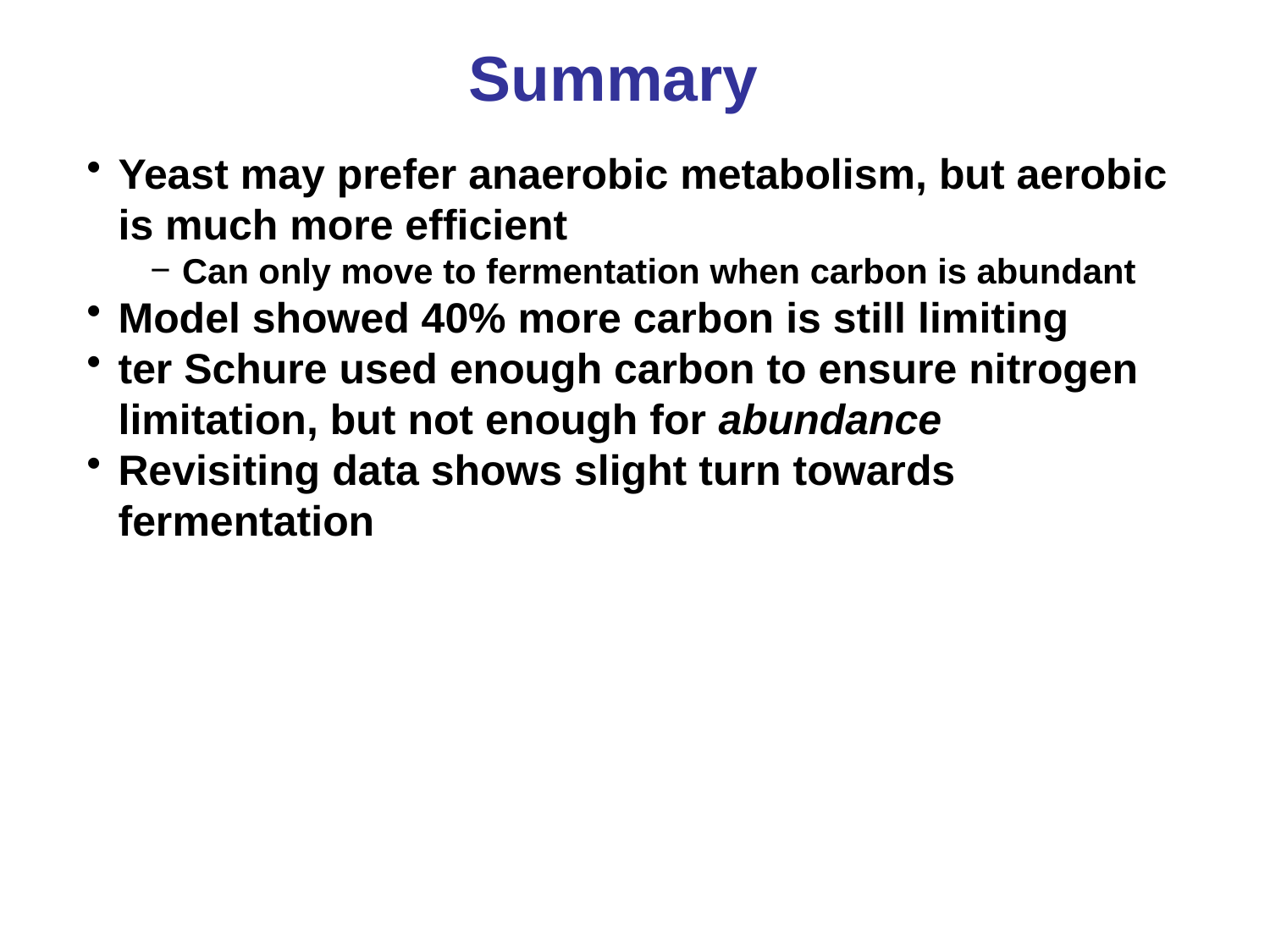

Summary
Yeast may prefer anaerobic metabolism, but aerobic is much more efficient
Can only move to fermentation when carbon is abundant
Model showed 40% more carbon is still limiting
ter Schure used enough carbon to ensure nitrogen limitation, but not enough for abundance
Revisiting data shows slight turn towards fermentation